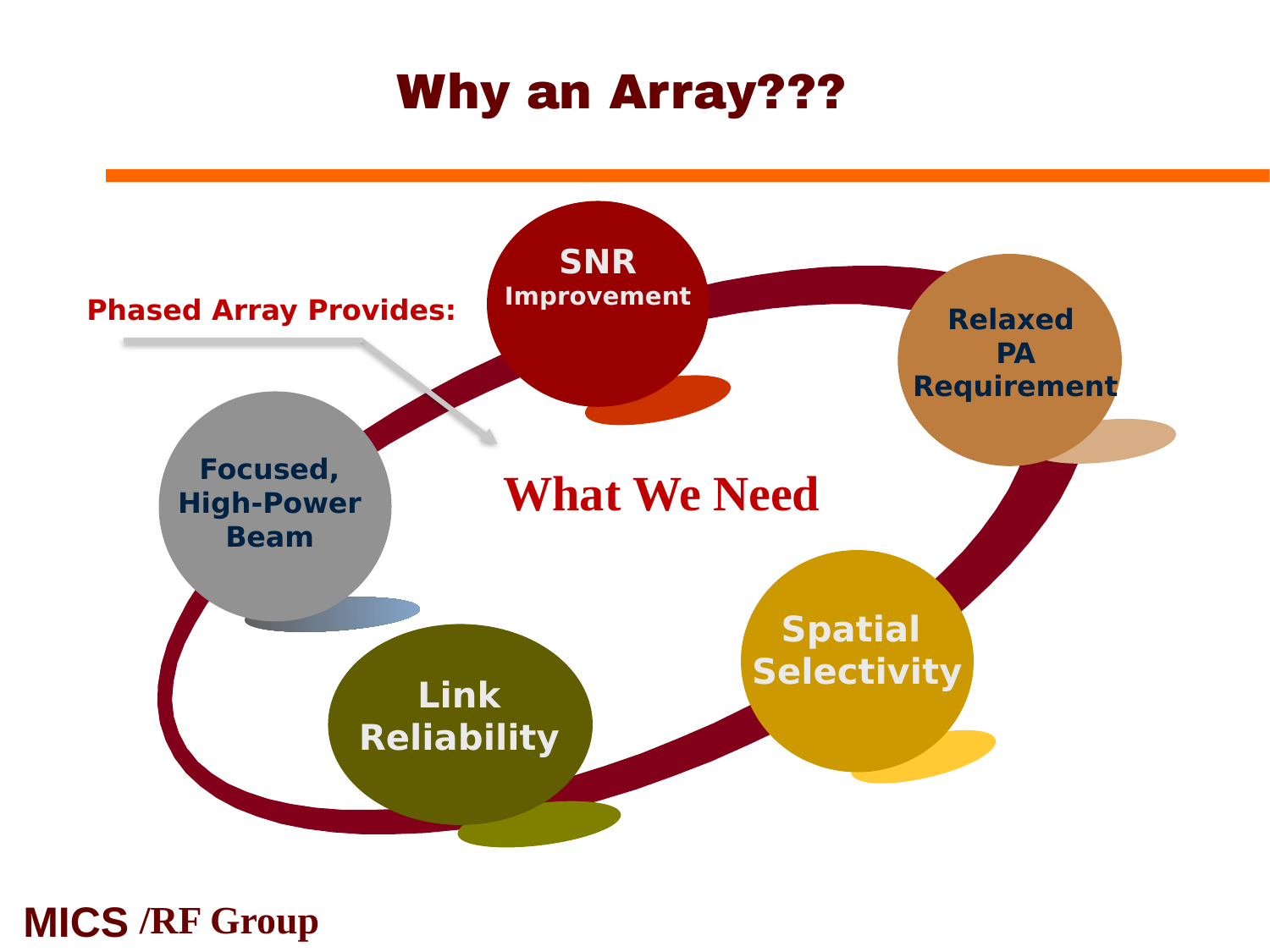

Why an Array???

 SNR
Improvement

Phased Array Provides:

Focused, High-Power Beam
What We Need

Spatial
Selectivity

Link
Reliability

Relaxed
PA
Requirement
/RF Group